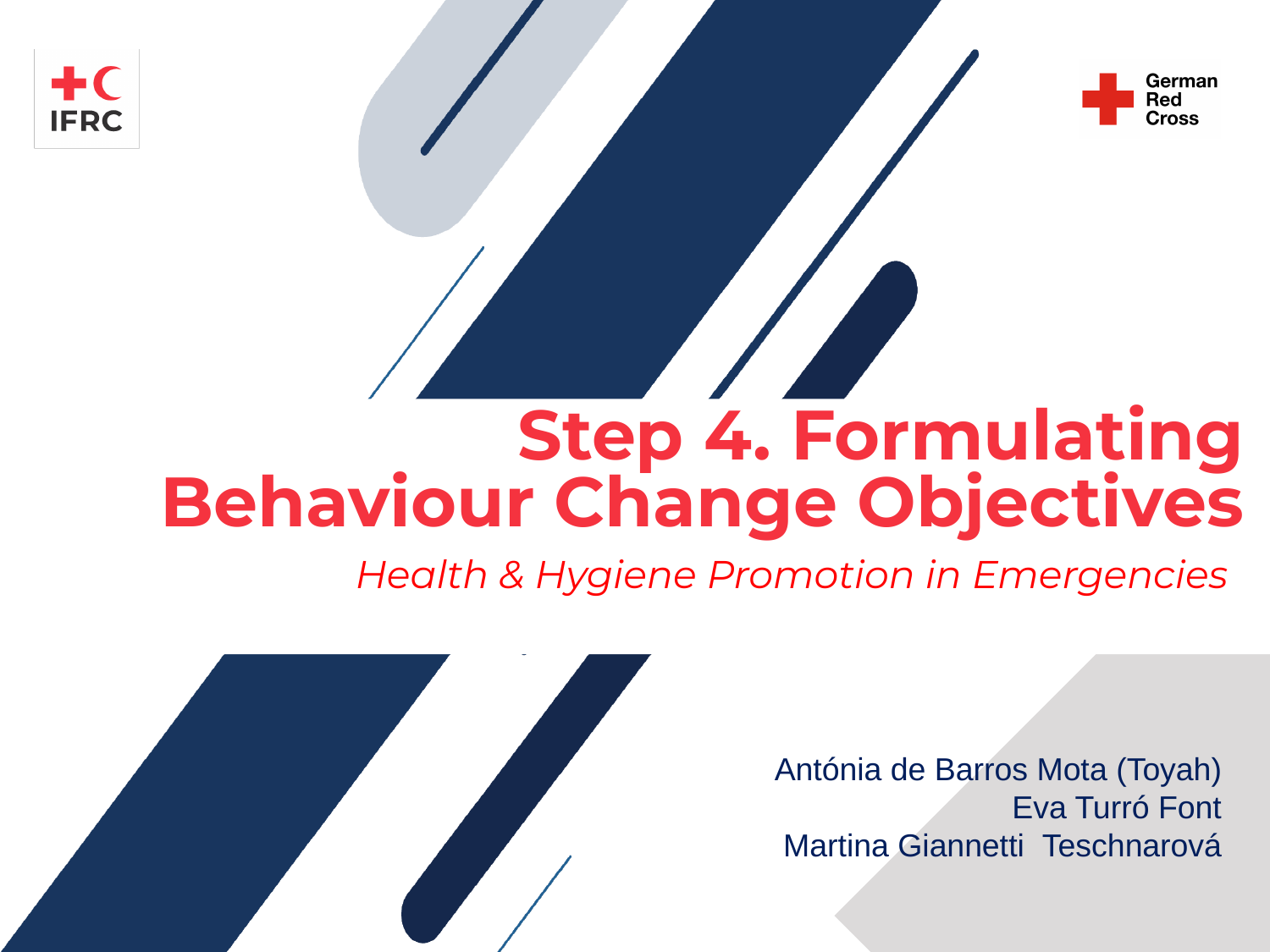

# Step 4. Formulating Behaviour Change Objectives
Health & Hygiene Promotion in Emergencies
Antónia de Barros Mota (Toyah)
Eva Turró Font
Martina Giannetti  Teschnarová